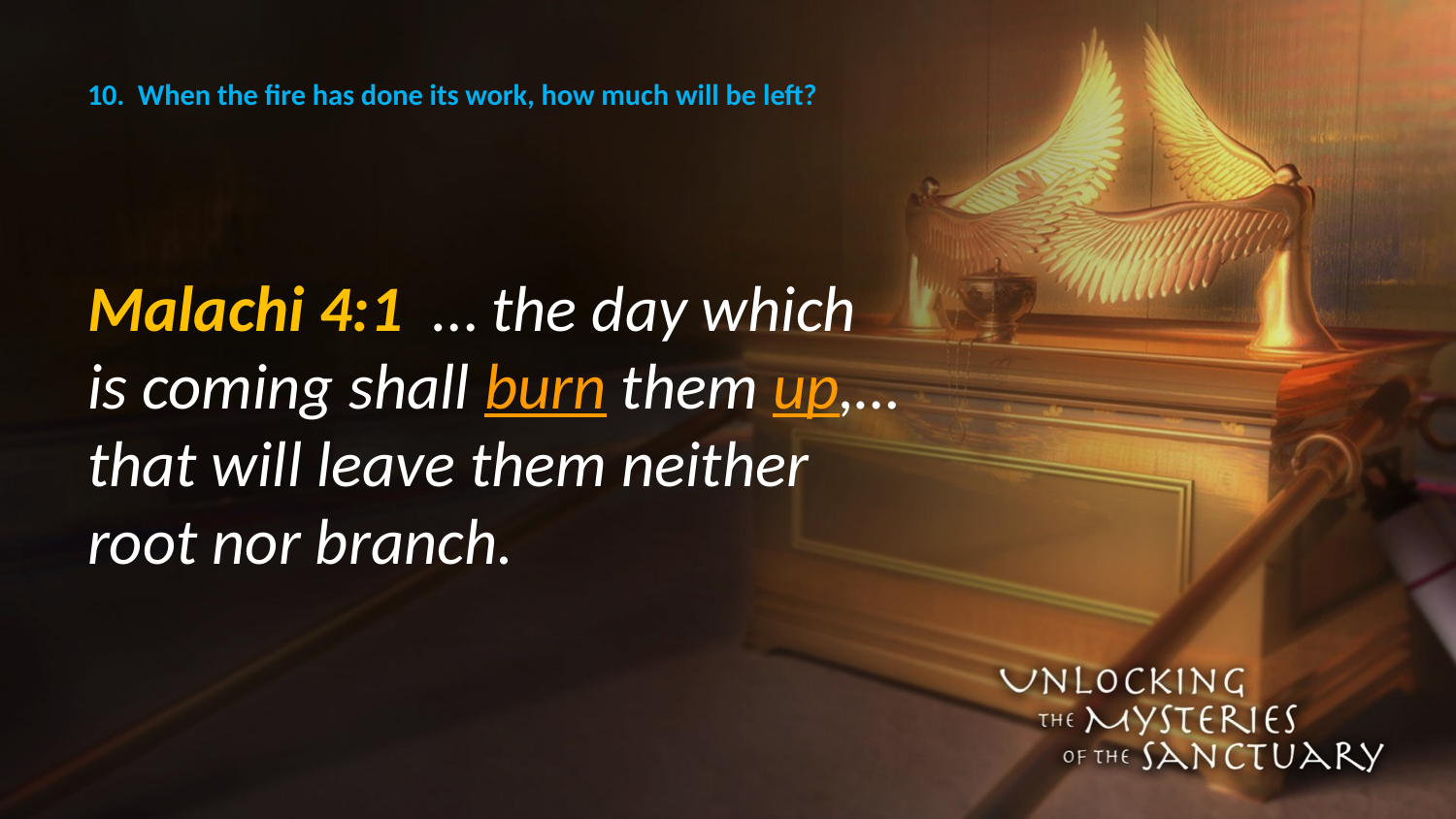

# 10.  When the fire has done its work, how much will be left?

Malachi 4:1  … the day which is coming shall burn them up,…that will leave them neither root nor branch.